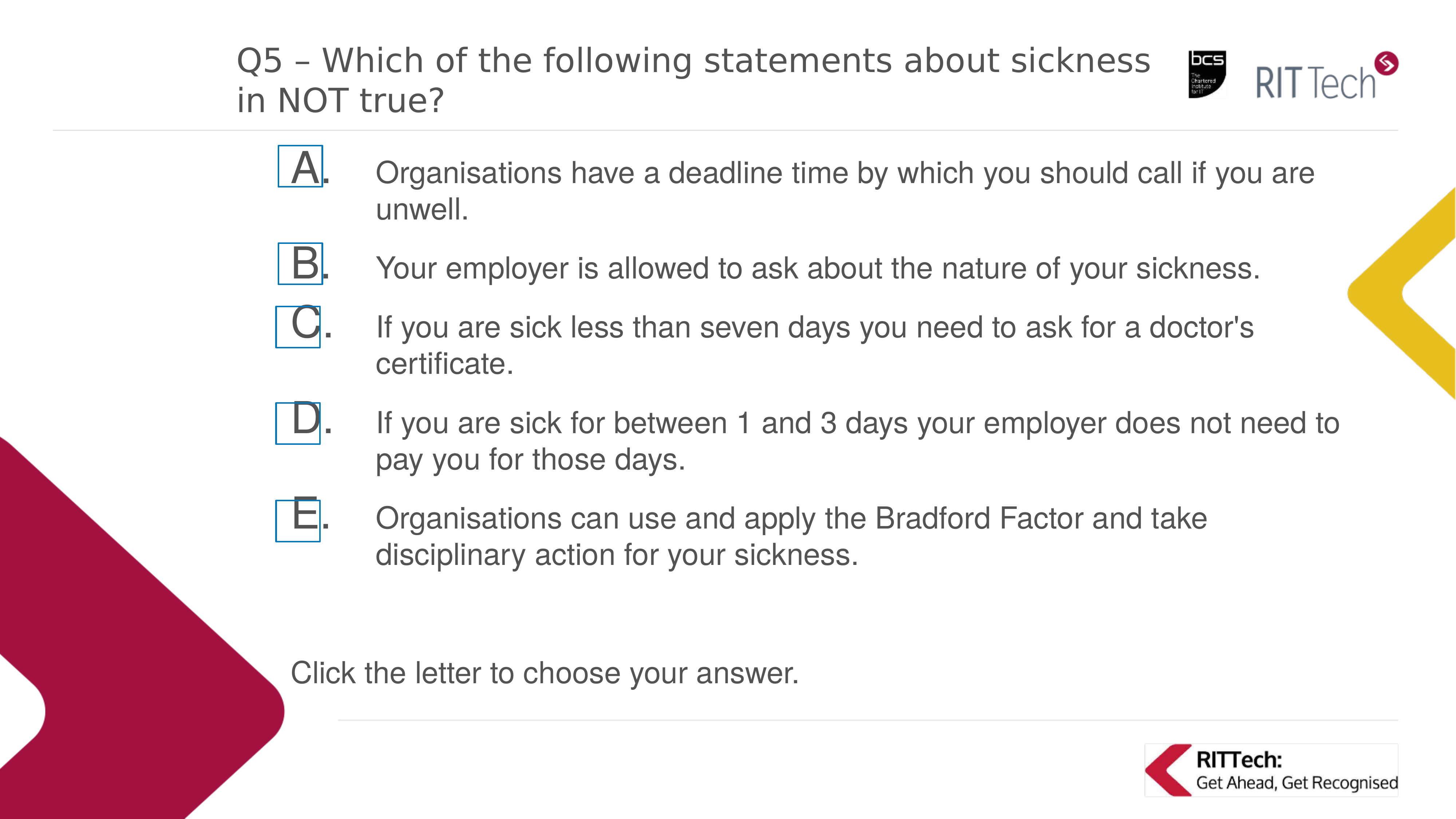

# Q5 – Which of the following statements about sickness in NOT true?

Organisations have a deadline time by which you should call if you are unwell.
Your employer is allowed to ask about the nature of your sickness.
If you are sick less than seven days you need to ask for a doctor's certificate.
If you are sick for between 1 and 3 days your employer does not need to pay you for those days.
Organisations can use and apply the Bradford Factor and take disciplinary action for your sickness.

Click the letter to choose your answer.